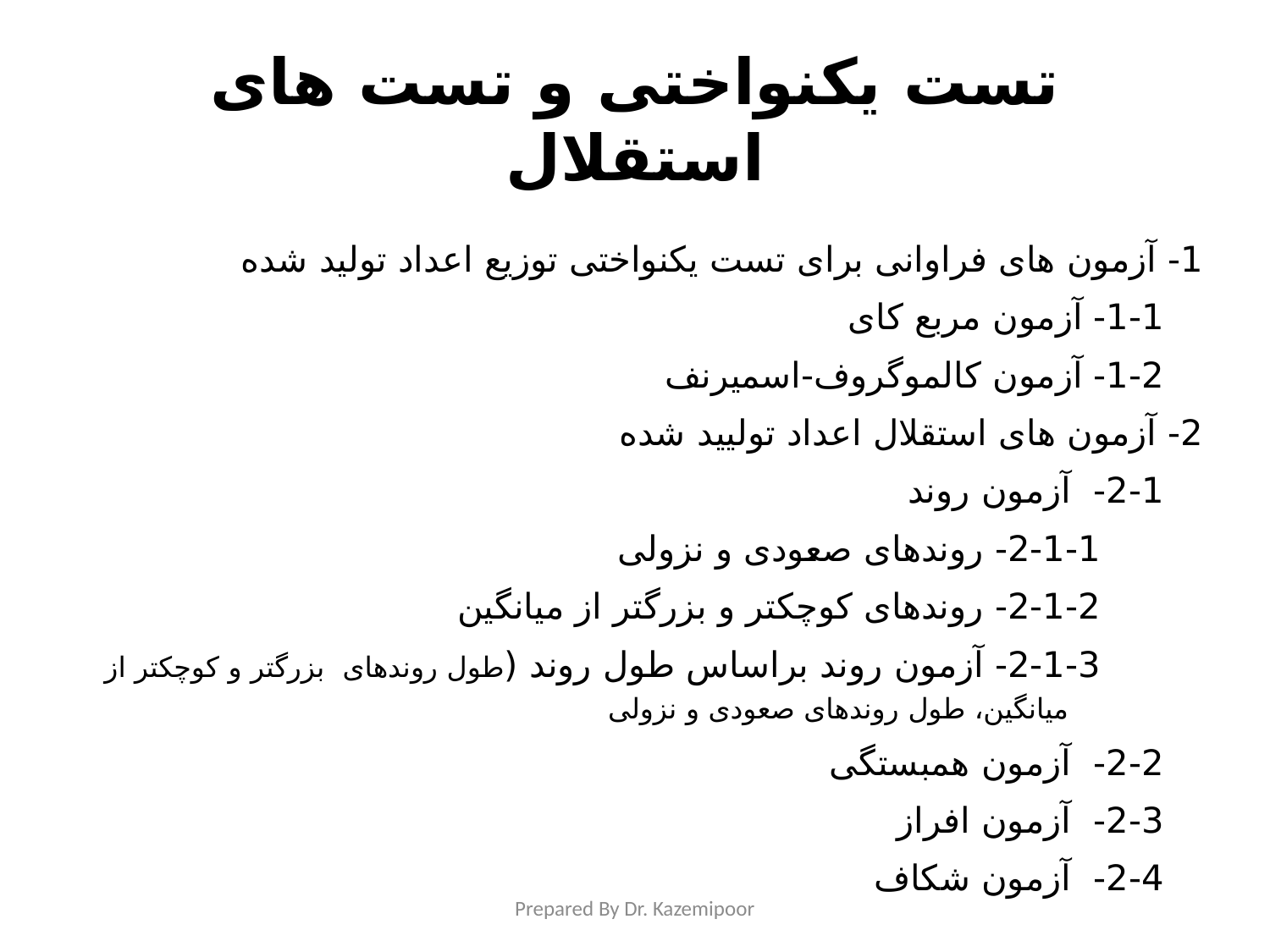

# تست یکنواختی و تست های استقلال
1- آزمون های فراوانی برای تست یکنواختی توزیع اعداد تولید شده
1-1- آزمون مربع کای
1-2- آزمون کالموگروف-اسمیرنف
2- آزمون های استقلال اعداد تولیید شده
2-1-  آزمون روند
2-1-1- روندهای صعودی و نزولی
2-1-2- روندهای کوچکتر و بزرگتر از میانگین
2-1-3- آزمون روند براساس طول روند (طول روندهای  بزرگتر و کوچکتر از میانگین، طول روندهای صعودی و نزولی
2-2-  آزمون همبستگی
2-3-  آزمون افراز
2-4-  آزمون شکاف
Prepared By Dr. Kazemipoor